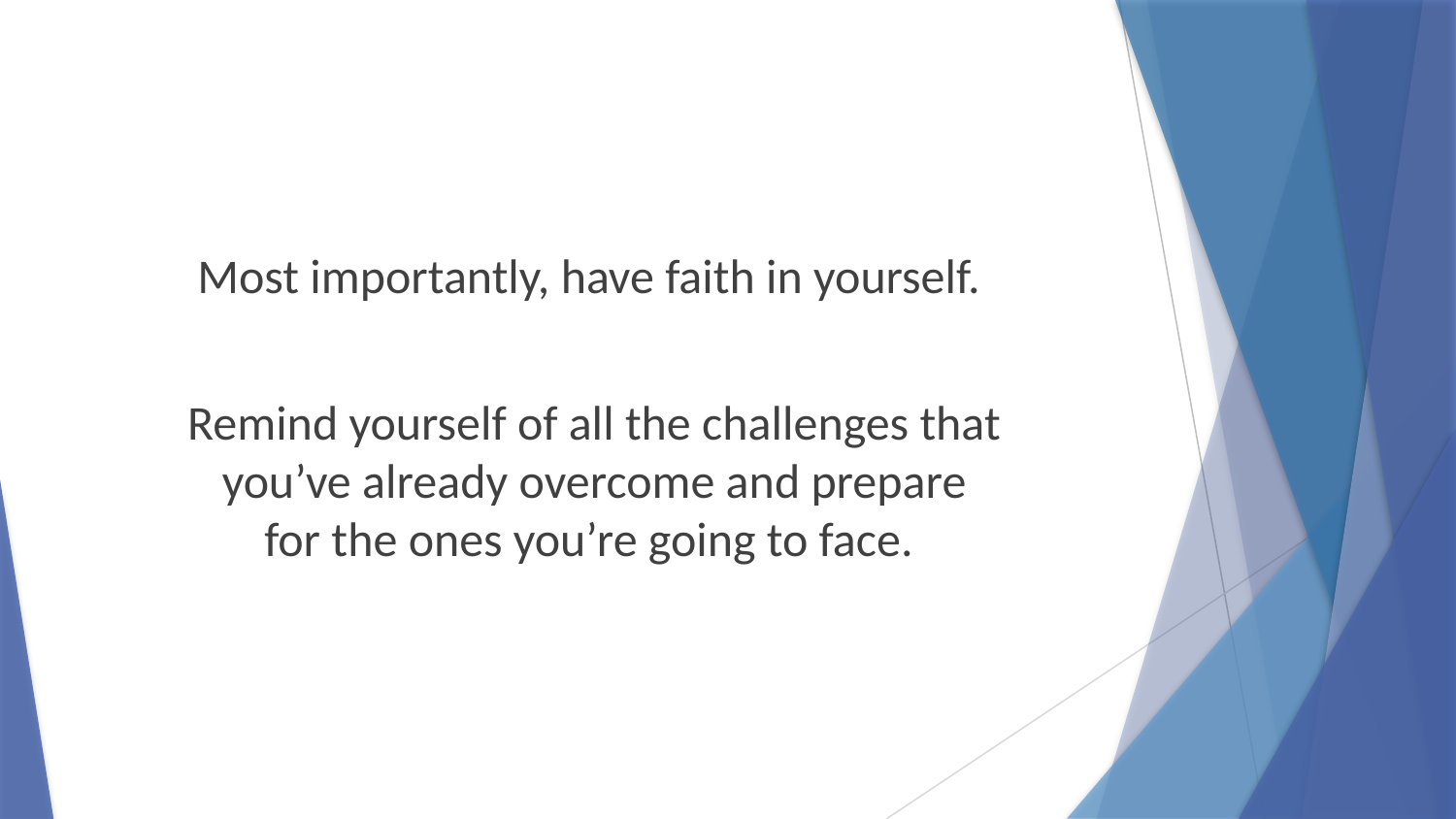

Most importantly, have faith in yourself.

Remind yourself of all the challenges that
you’ve already overcome and prepare
for the ones you’re going to face.